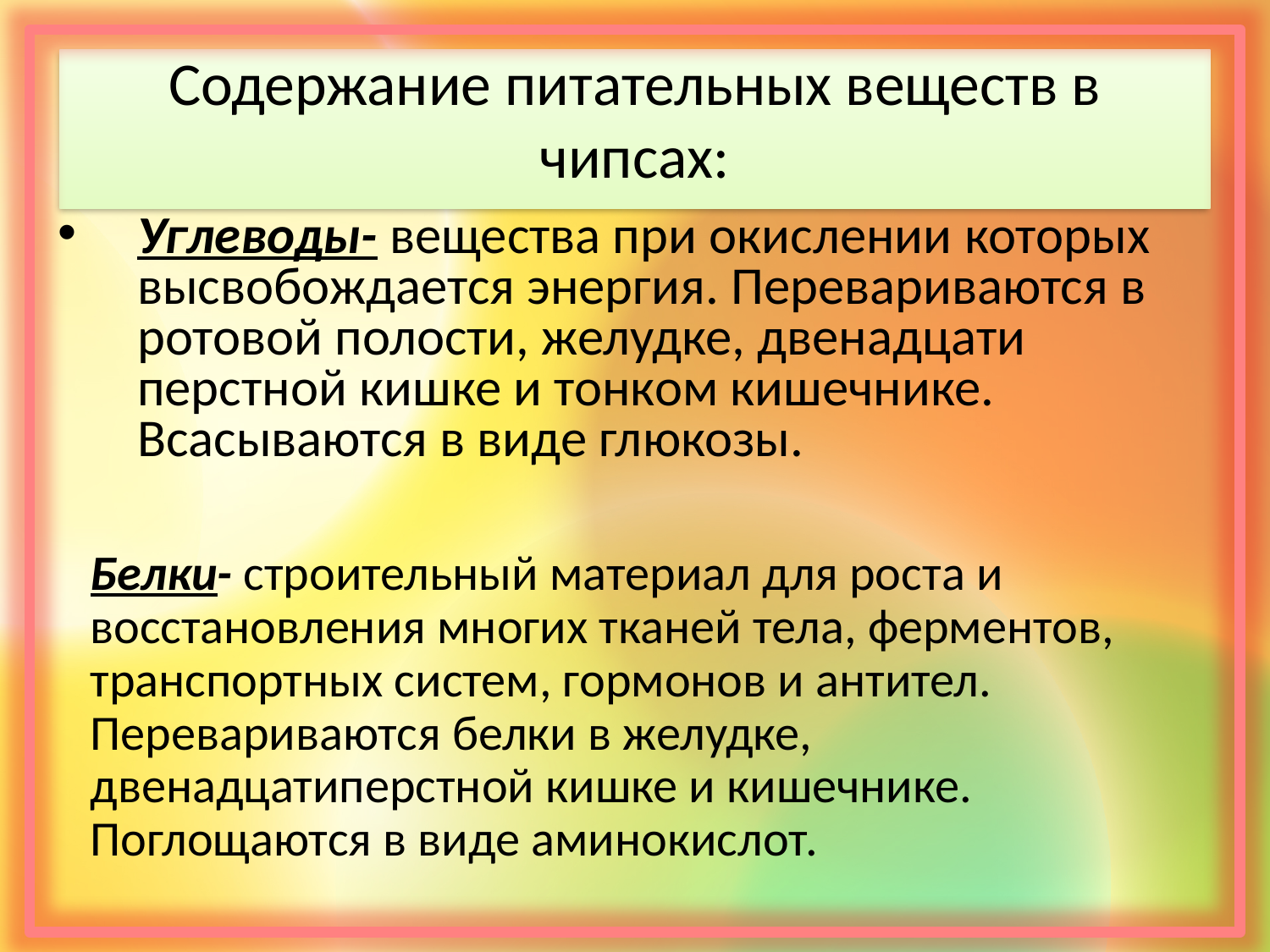

# Содержание питательных веществ в чипсах:
Углеводы- вещества при окислении которых высвобождается энергия. Перевариваются в ротовой полости, желудке, двенадцати­перстной кишке и тонком кишечнике.  Всасываются в виде глюкозы.

Белки- строительный материал для роста и восстановления многих тканей тела, ферментов, транспортных систем, гормонов и антител. Перевариваются белки в желудке, двенадцатиперстной кишке и кишечнике. Поглощаются в виде аминокислот.